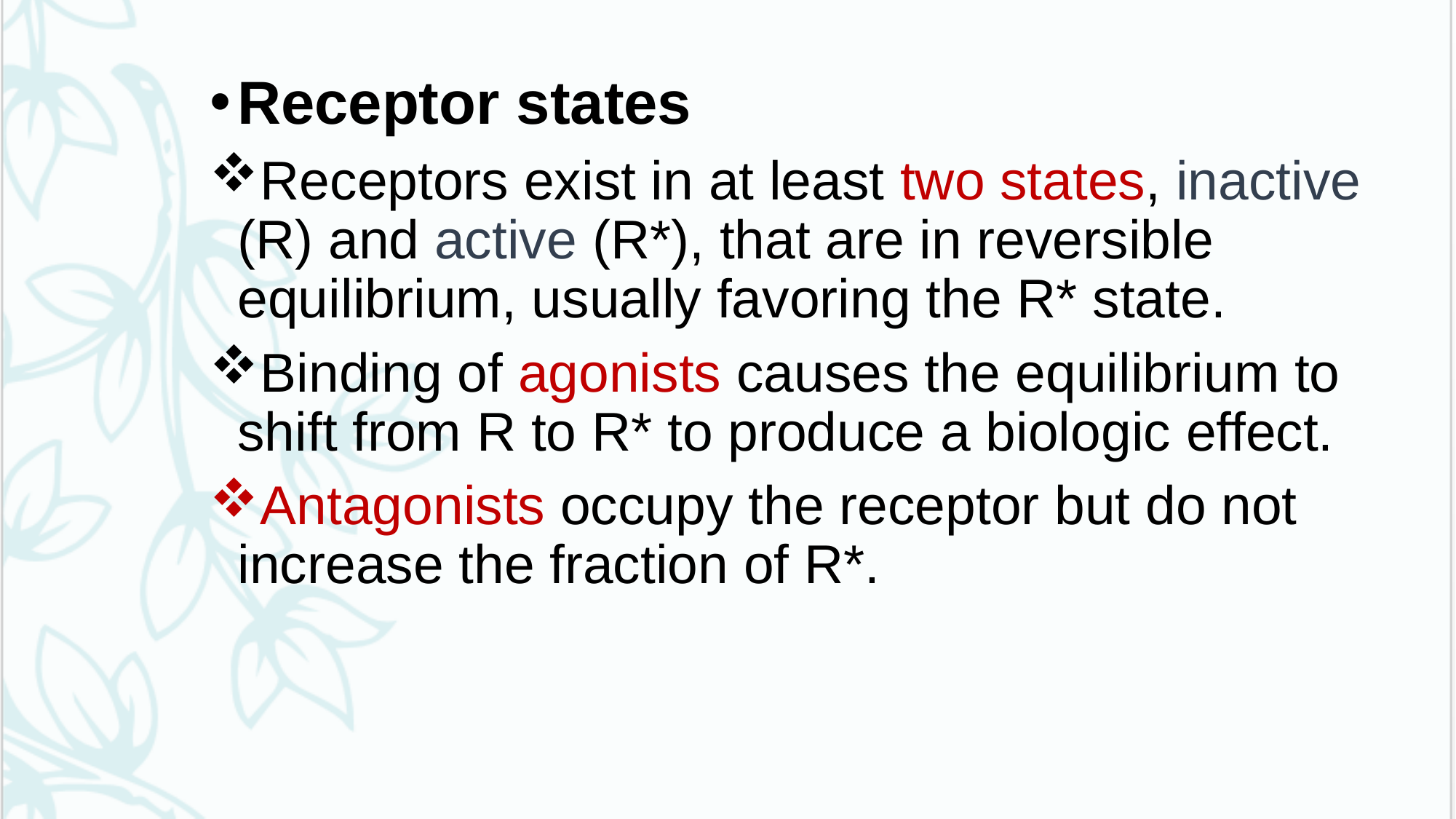

# .
Receptor states
Receptors exist in at least two states, inactive (R) and active (R*), that are in reversible equilibrium, usually favoring the R* state.
Binding of agonists causes the equilibrium to shift from R to R* to produce a biologic effect.
Antagonists occupy the receptor but do not increase the fraction of R*.